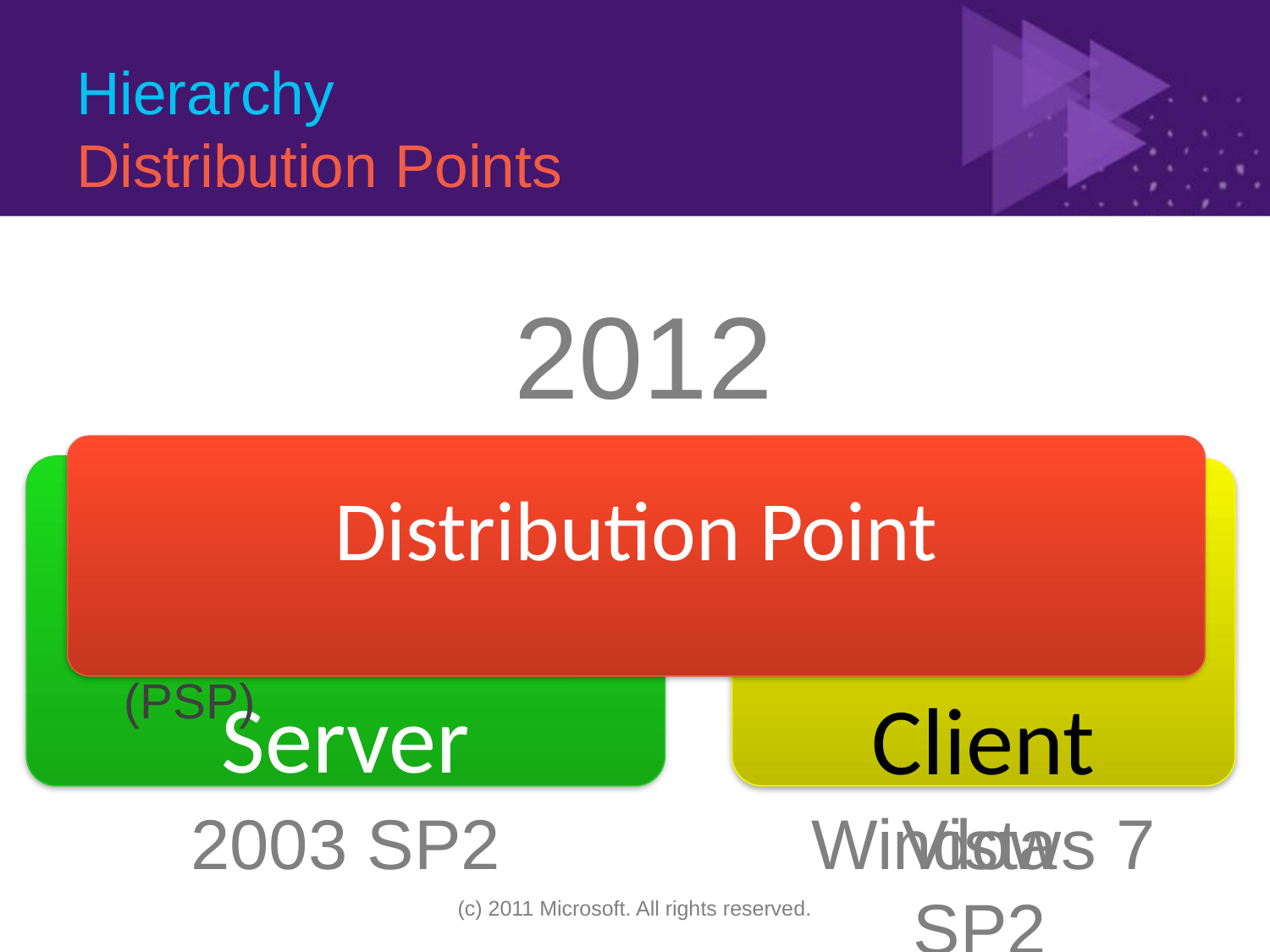

# Hierarchy Distribution Points
2012
Distribution Point

Server

Client
Standard DP
Server Share DP
PXE Service Point (PSP)
Branch DP

2003 SP2
Windows 7
Vista SP2
(c) 2011 Microsoft. All rights reserved.